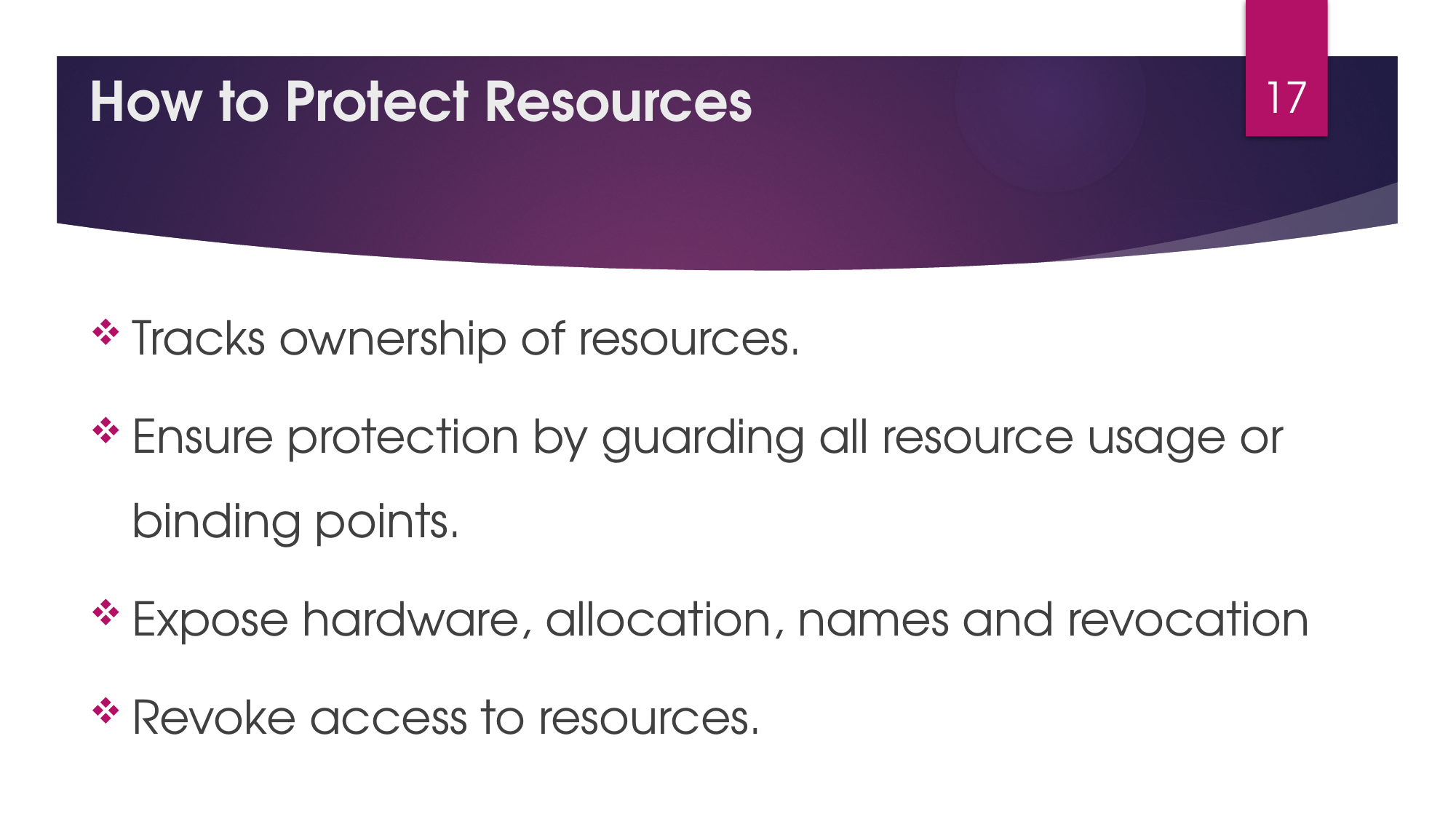

# How to Protect Resources
17
Tracks ownership of resources.
Ensure protection by guarding all resource usage or binding points.
Expose hardware, allocation, names and revocation
Revoke access to resources.